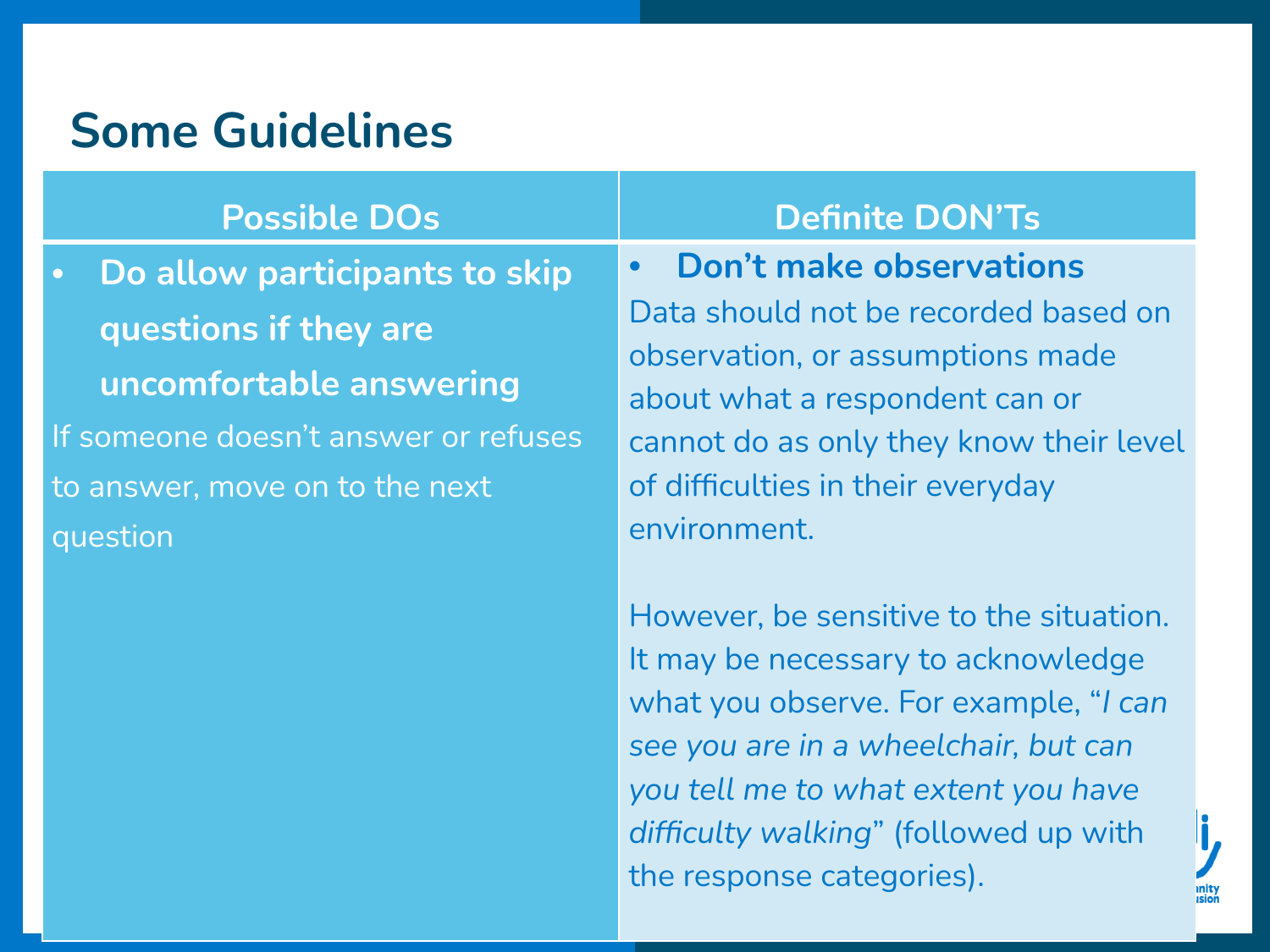

# Some Guidelines
| Possible DOs | Definite DON’Ts |
| --- | --- |
| Do allow participants to skip questions if they are uncomfortable answering If someone doesn’t answer or refuses to answer, move on to the next question | Don’t make observations Data should not be recorded based on observation, or assumptions made about what a respondent can or cannot do as only they know their level of difficulties in their everyday environment. However, be sensitive to the situation. It may be necessary to acknowledge what you observe. For example, “I can see you are in a wheelchair, but can you tell me to what extent you have difficulty walking” (followed up with the response categories). |